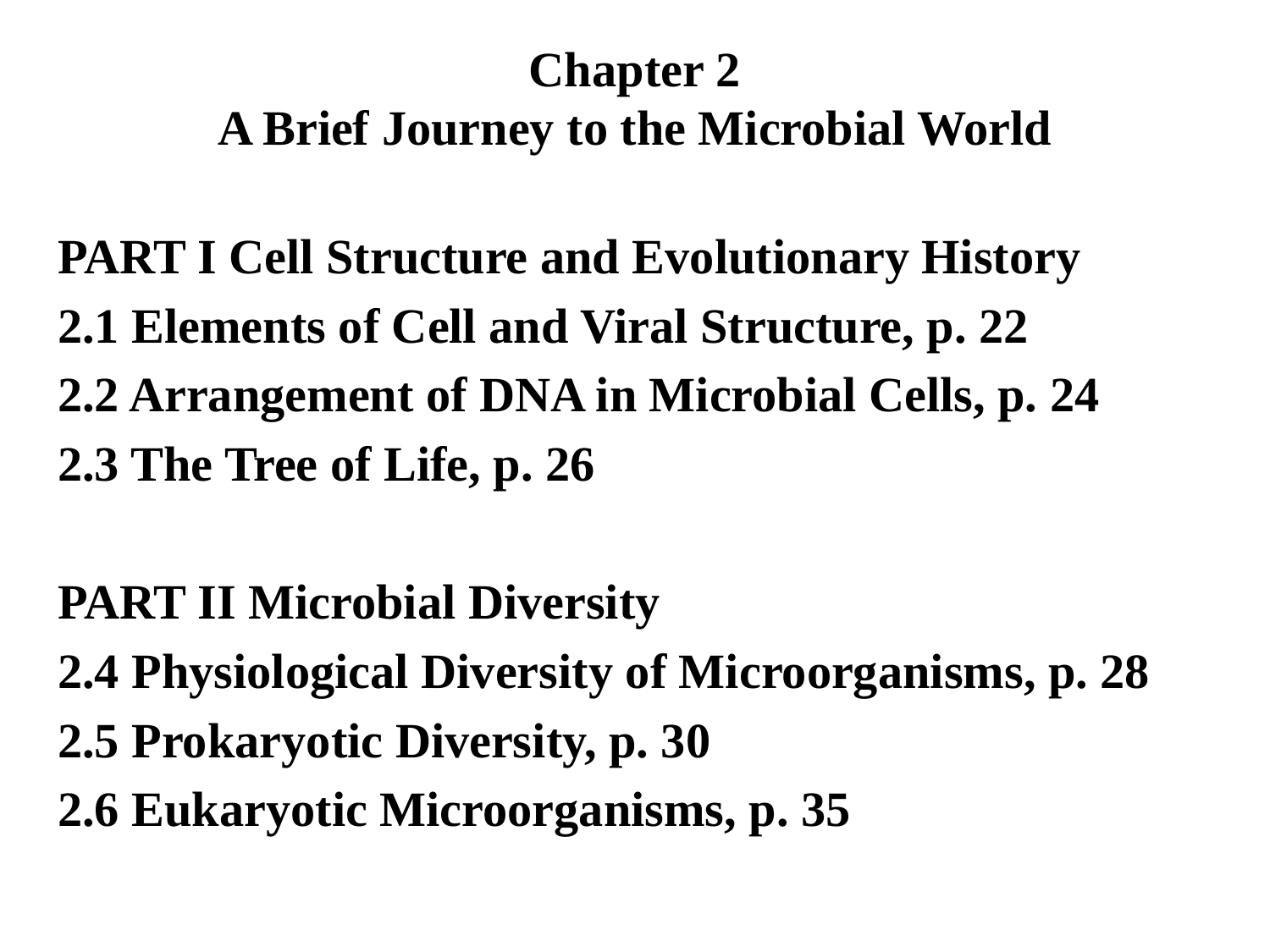

Chapter 2
A Brief Journey to the Microbial World

PART I Cell Structure and Evolutionary History
2.1 Elements of Cell and Viral Structure, p. 22
2.2 Arrangement of DNA in Microbial Cells, p. 24
2.3 The Tree of Life, p. 26

PART II Microbial Diversity
2.4 Physiological Diversity of Microorganisms, p. 28
2.5 Prokaryotic Diversity, p. 30
2.6 Eukaryotic Microorganisms, p. 35